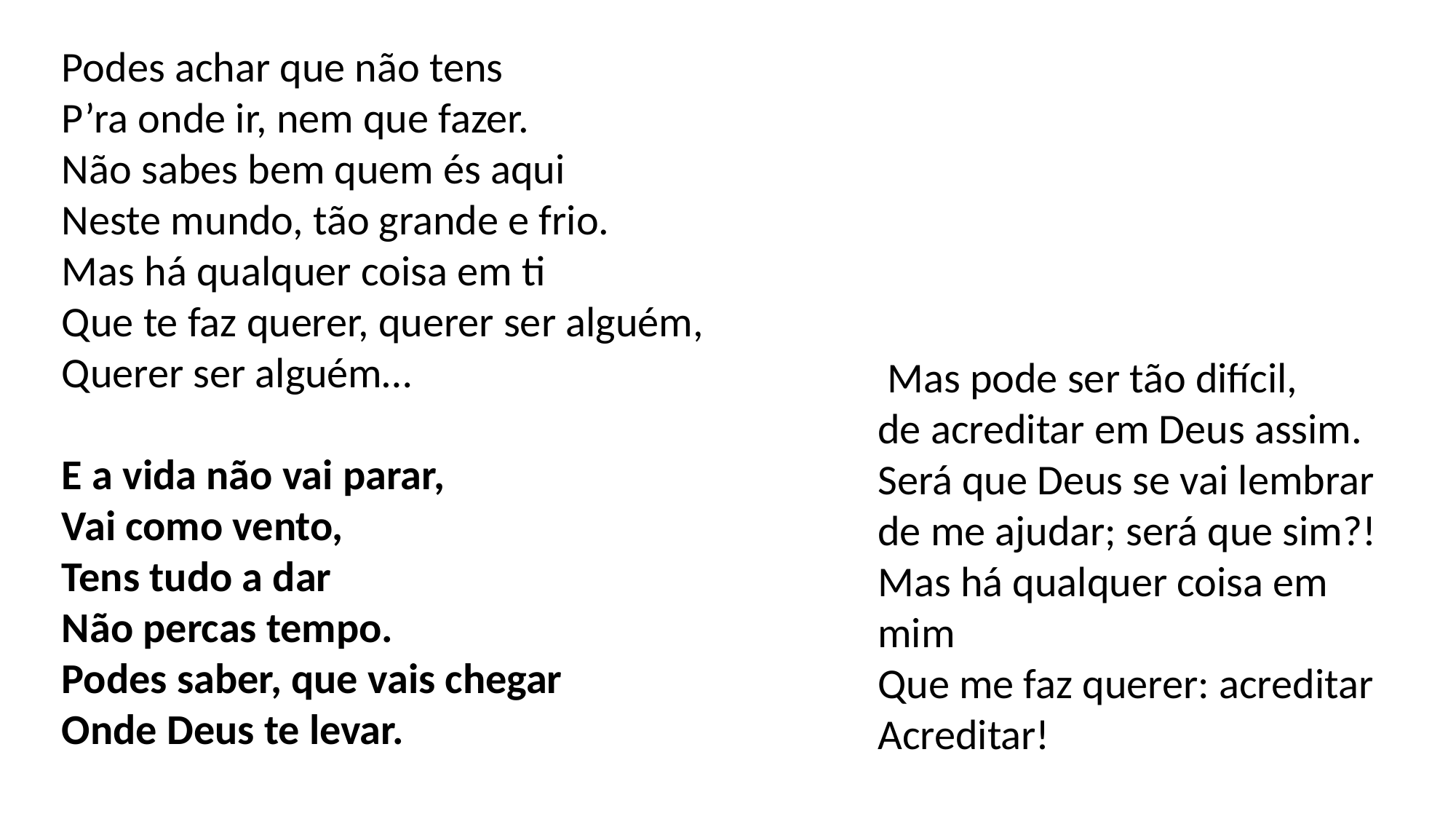

Podes achar que não tens
P’ra onde ir, nem que fazer.
Não sabes bem quem és aqui
Neste mundo, tão grande e frio.
Mas há qualquer coisa em ti
Que te faz querer, querer ser alguém,
Querer ser alguém…
E a vida não vai parar,
Vai como vento,
Tens tudo a dar
Não percas tempo.
Podes saber, que vais chegar
Onde Deus te levar.
 Mas pode ser tão difícil,
de acreditar em Deus assim.
Será que Deus se vai lembrar
de me ajudar; será que sim?!
Mas há qualquer coisa em mim
Que me faz querer: acreditar
Acreditar!